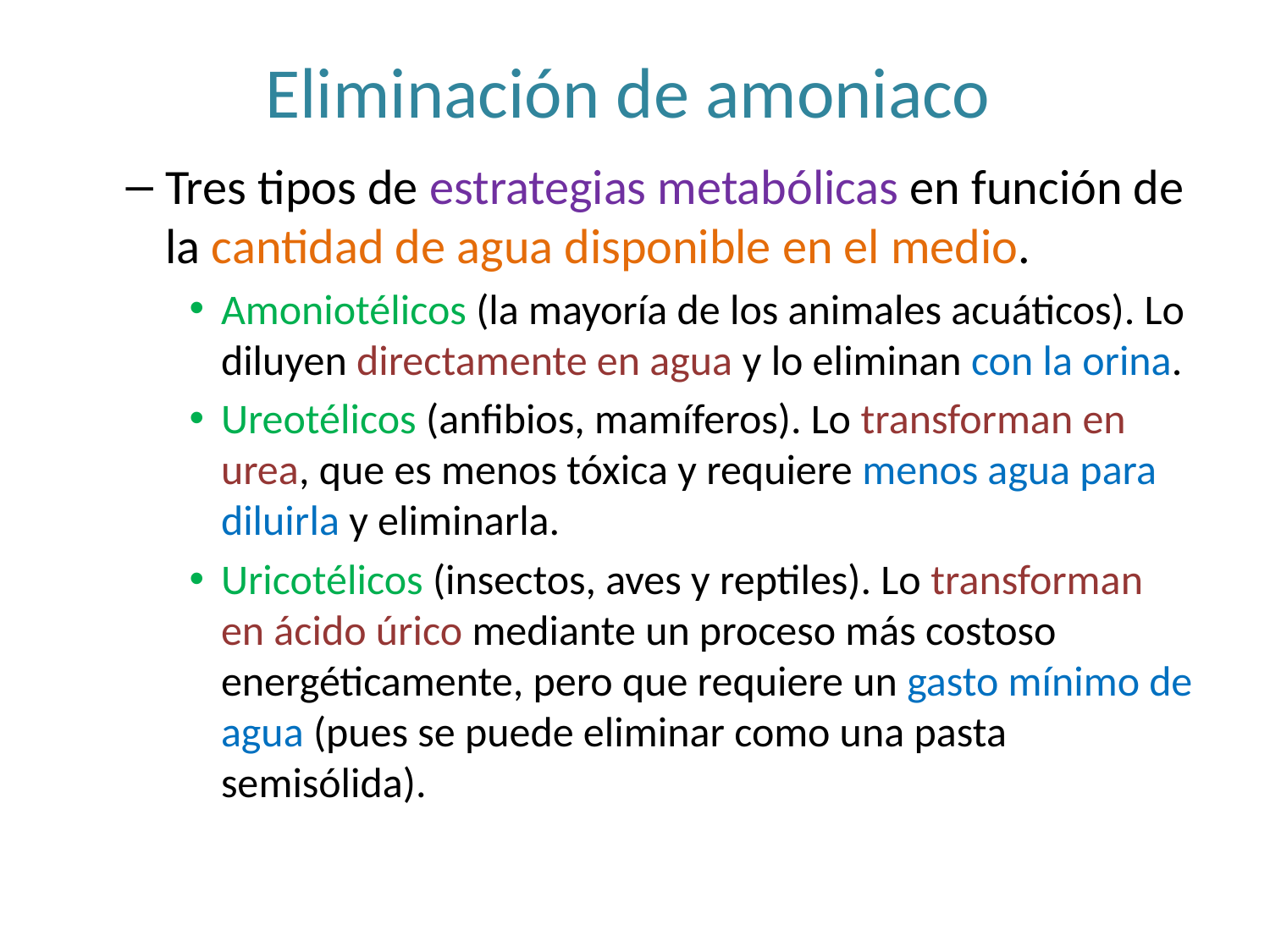

# Eliminación de amoniaco
Tres tipos de estrategias metabólicas en función de la cantidad de agua disponible en el medio.
Amoniotélicos (la mayoría de los animales acuáticos). Lo diluyen directamente en agua y lo eliminan con la orina.
Ureotélicos (anfibios, mamíferos). Lo transforman en urea, que es menos tóxica y requiere menos agua para diluirla y eliminarla.
Uricotélicos (insectos, aves y reptiles). Lo transforman en ácido úrico mediante un proceso más costoso energéticamente, pero que requiere un gasto mínimo de agua (pues se puede eliminar como una pasta semisólida).